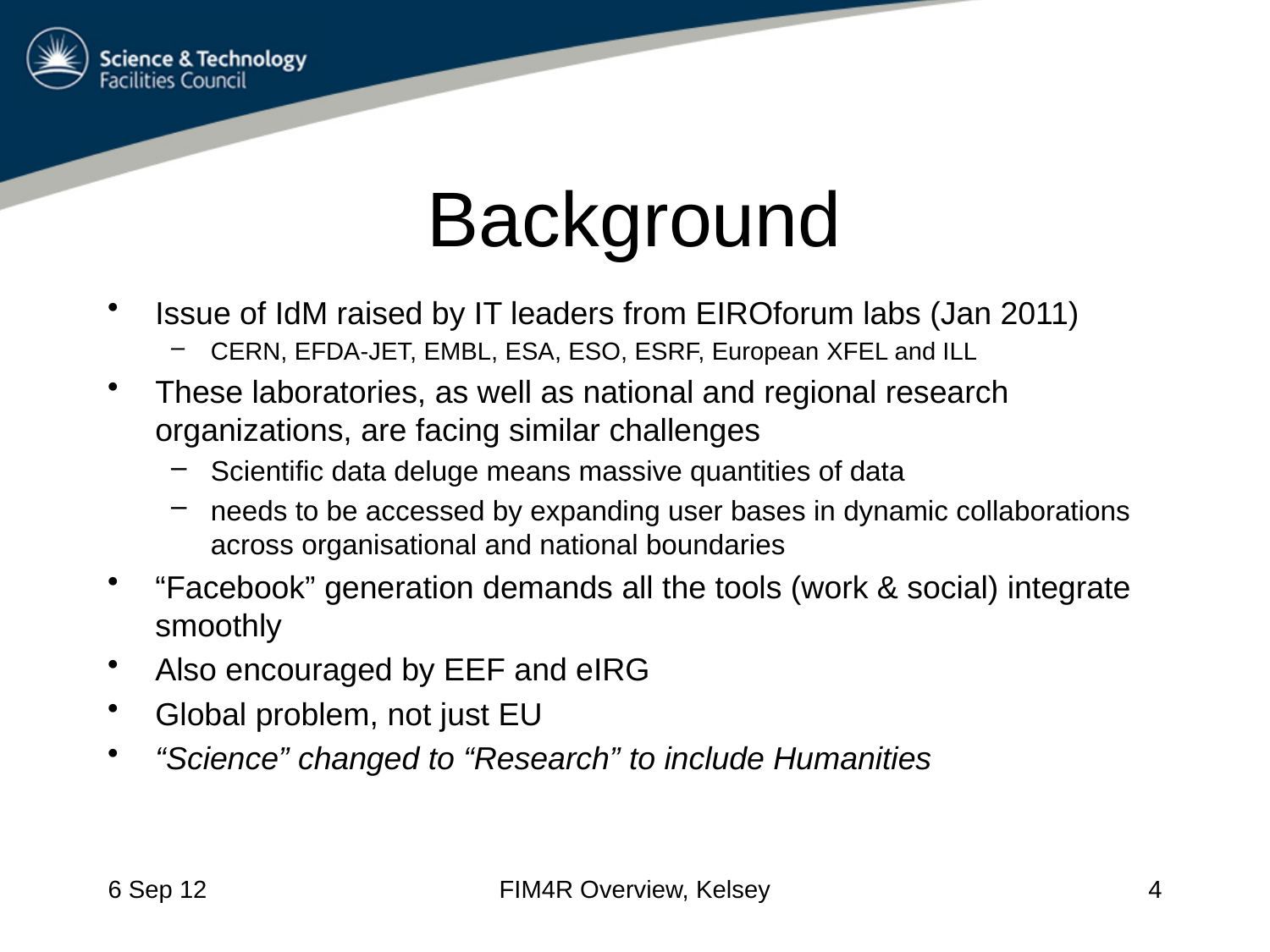

# Background
Issue of IdM raised by IT leaders from EIROforum labs (Jan 2011)
CERN, EFDA-JET, EMBL, ESA, ESO, ESRF, European XFEL and ILL
These laboratories, as well as national and regional research organizations, are facing similar challenges
Scientific data deluge means massive quantities of data
needs to be accessed by expanding user bases in dynamic collaborations across organisational and national boundaries
“Facebook” generation demands all the tools (work & social) integrate smoothly
Also encouraged by EEF and eIRG
Global problem, not just EU
“Science” changed to “Research” to include Humanities
6 Sep 12
FIM4R Overview, Kelsey
4